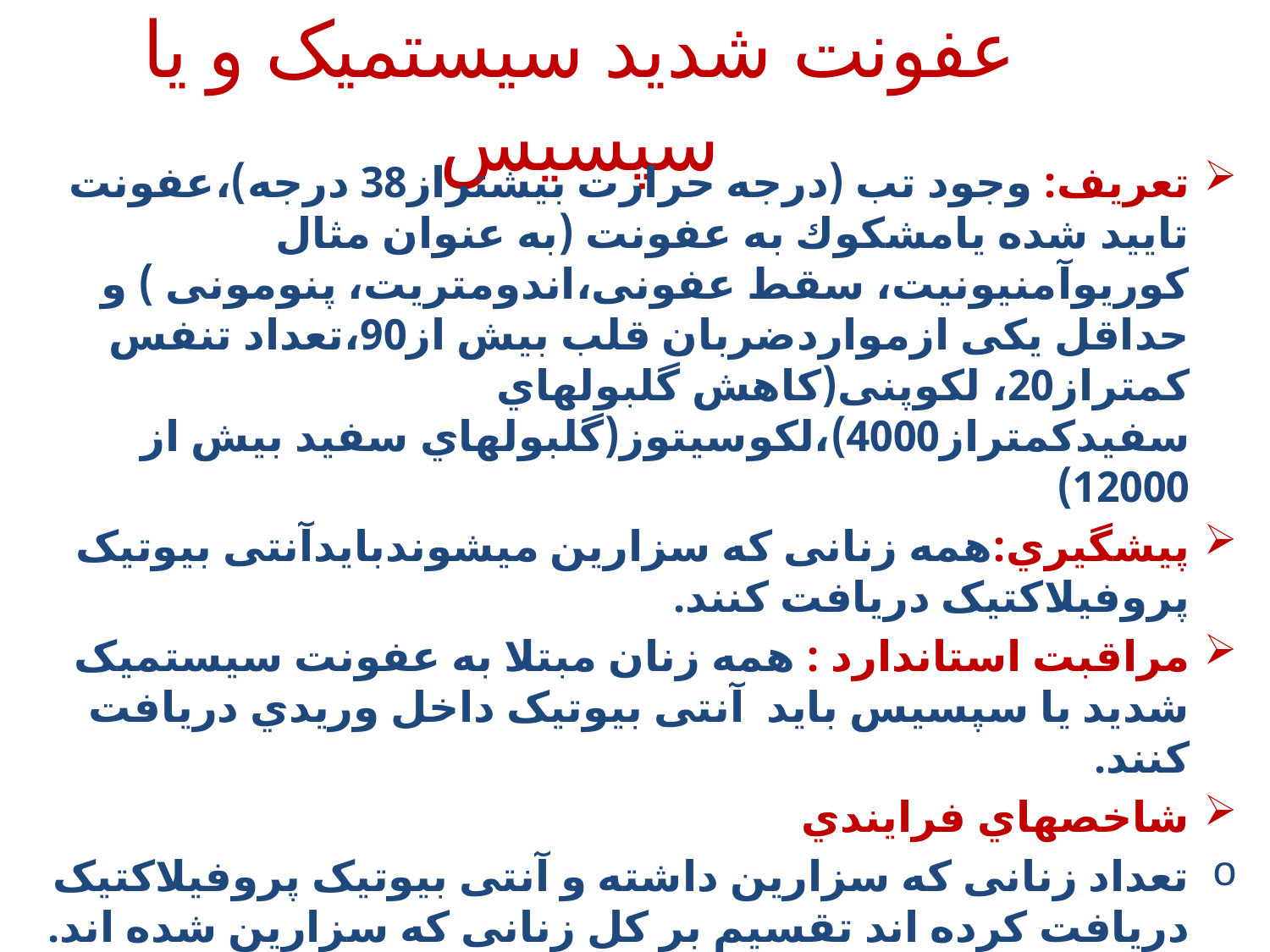

# عفونت شدید سیستمیک و یا سپسیس
تعریف: وجود تب (درجه حرارت بیشتراز38 درجه)،عفونت تایید شده یامشکوك به عفونت (به عنوان مثال کوریوآمنیونیت، سقط عفونی،اندومتریت، پنومونی ) و حداقل یکی ازمواردضربان قلب بیش از90،تعداد تنفس کمتراز20، لکوپنی(کاهش گلبولهاي سفیدکمتراز4000)،لکوسیتوز(گلبولهاي سفید بیش از 12000)
پیشگیري:همه زنانی که سزارین میشوندبایدآنتی بیوتیک پروفیلاکتیک دریافت کنند.
مراقبت استاندارد : همه زنان مبتلا به عفونت سیستمیک شدید یا سپسیس باید  آنتی بیوتیک داخل وریدي دریافت کنند.
شاخصهاي فرایندي
تعداد زنانی که سزارین داشته و آنتی بیوتیک پروفیلاکتیک دریافت کرده اند تقسیم بر کل زنانی که سزارین شده اند.
تعداد زنان مبتلا به عفونت سیستمیک شدید یا سپسیس که آنتی بیوتیک داخل وریدي دریافت کرده اند تقسیم بر کل زنان مبتلا شده به عفونت سیستمیک شدید یا سپسیس